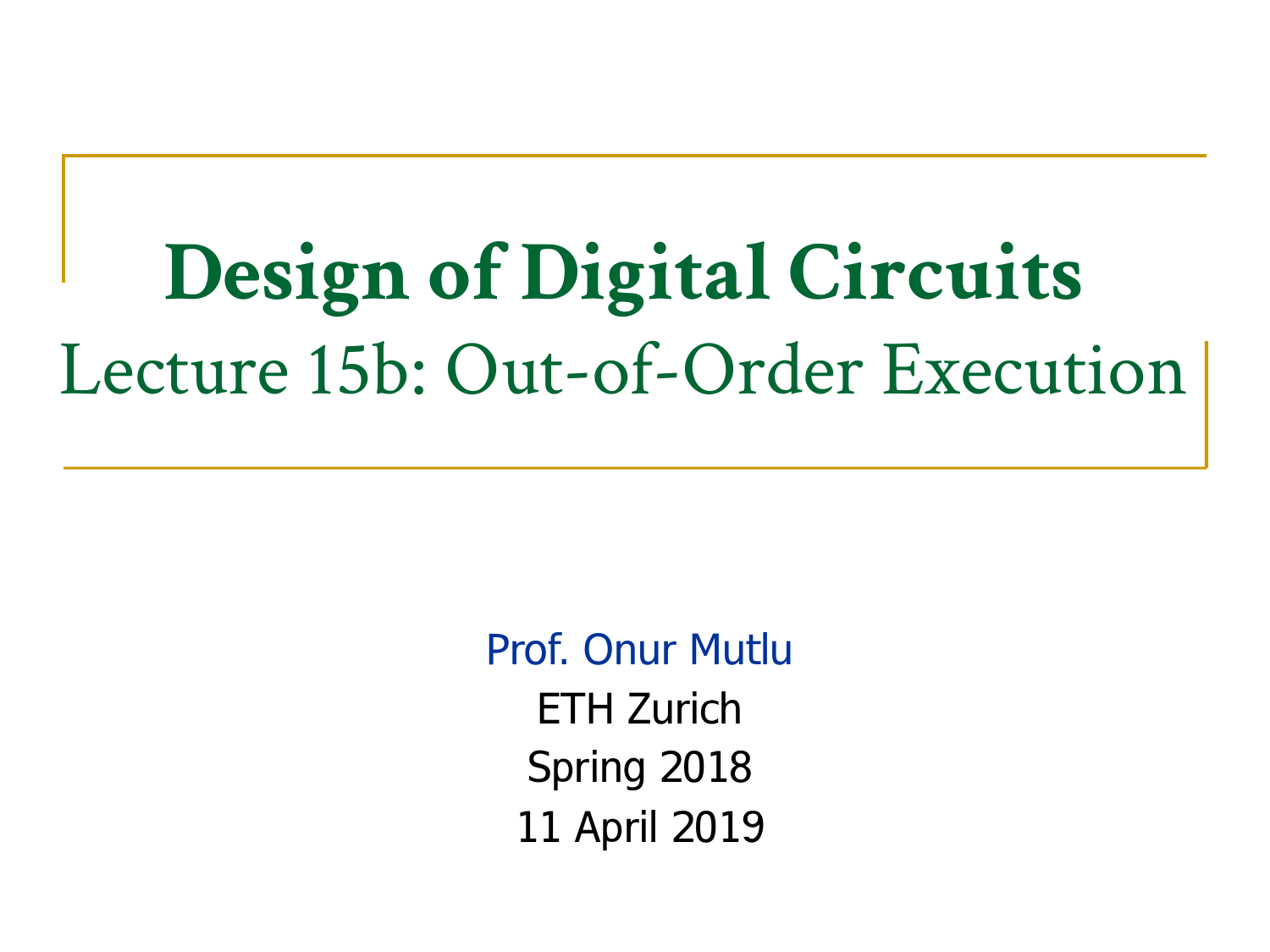

# Design of Digital Circuits Lecture 15b: Out-of-Order Execution

Prof. Onur Mutlu
ETH Zurich
Spring 2018
11 April 2019